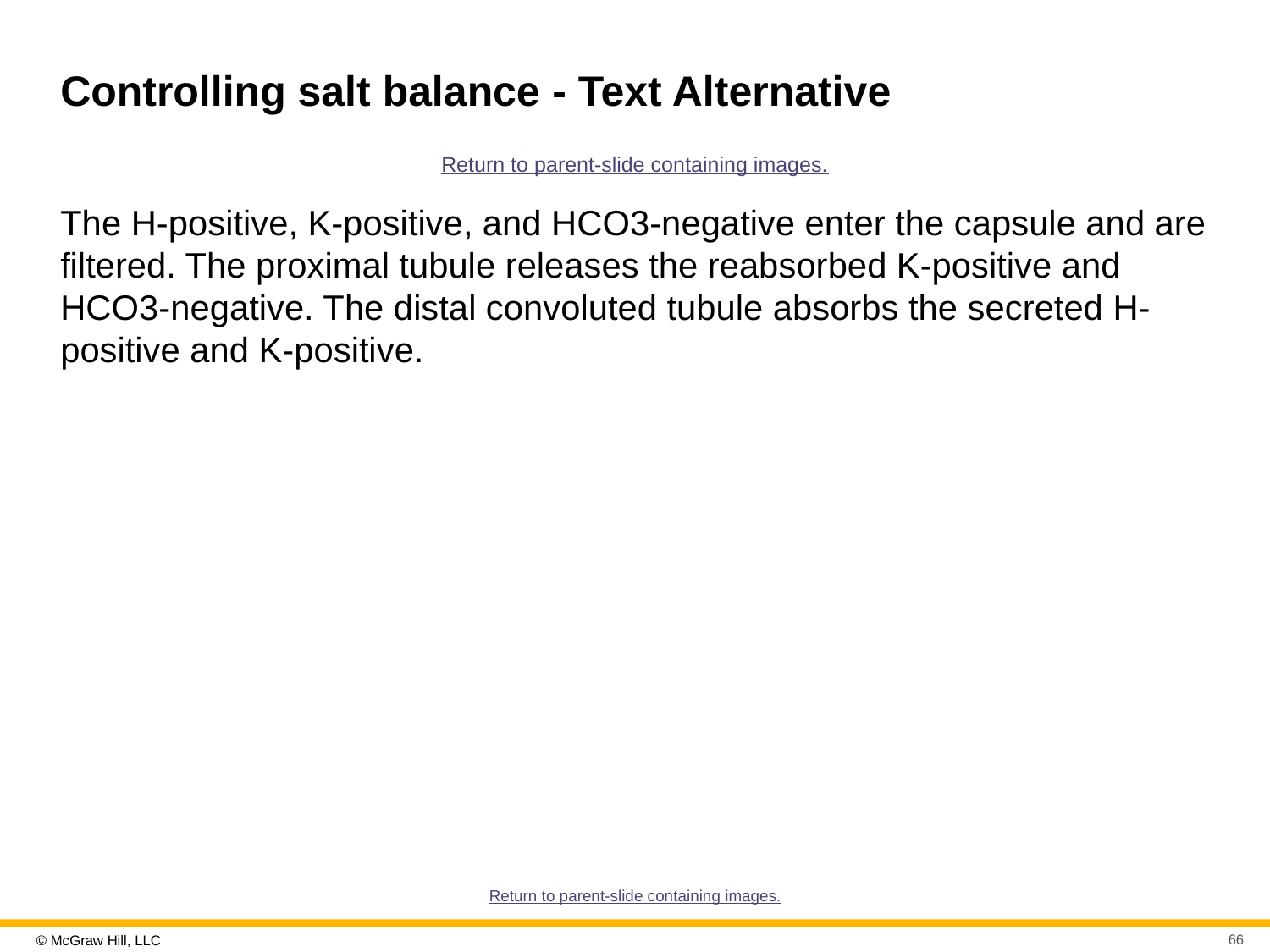

# Controlling salt balance - Text Alternative
Return to parent-slide containing images.
The H-positive, K-positive, and HCO3-negative enter the capsule and are filtered. The proximal tubule releases the reabsorbed K-positive and HCO3-negative. The distal convoluted tubule absorbs the secreted H-positive and K-positive.
Return to parent-slide containing images.
66